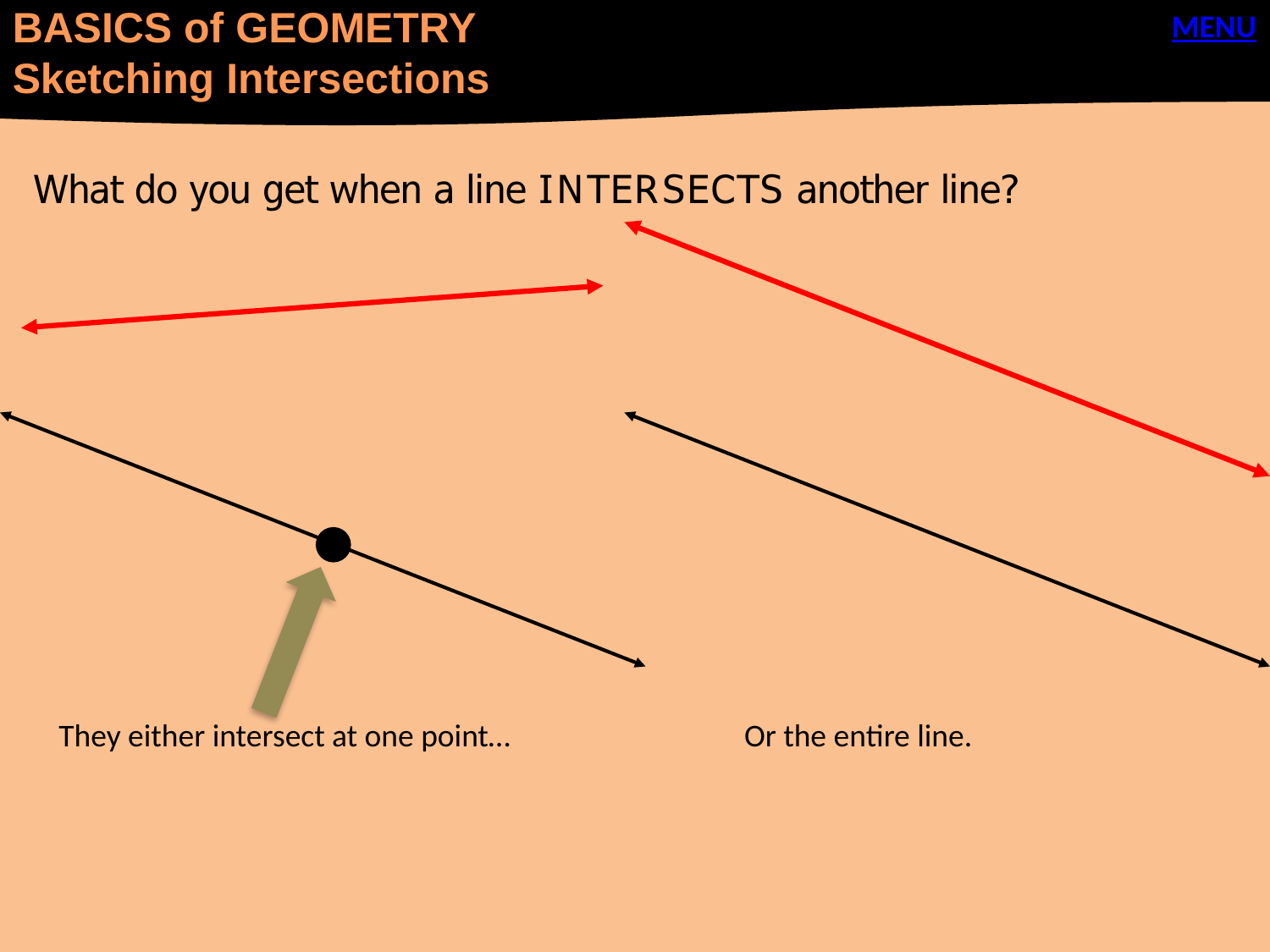

BASICS of GEOMETRY
Sketching Intersections
MENU
What do you get when a line INTERSECTS another line?

They either intersect at one point…
Or the entire line.